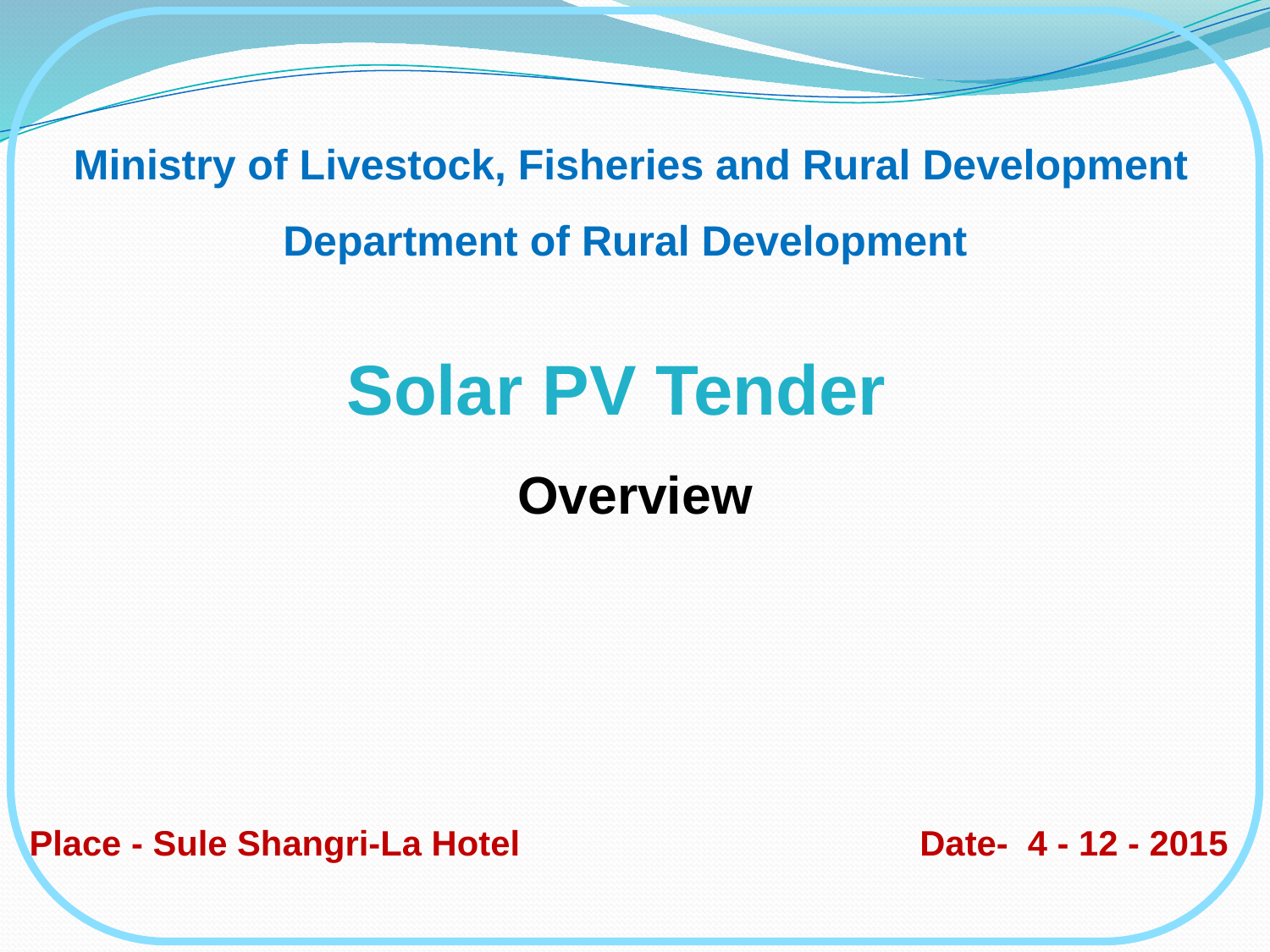

Ministry of Livestock, Fisheries and Rural Development
Department of Rural Development
Solar PV Tender
Overview
	Place - Sule Shangri-La Hotel                                         Date-  4 - 12 - 2015